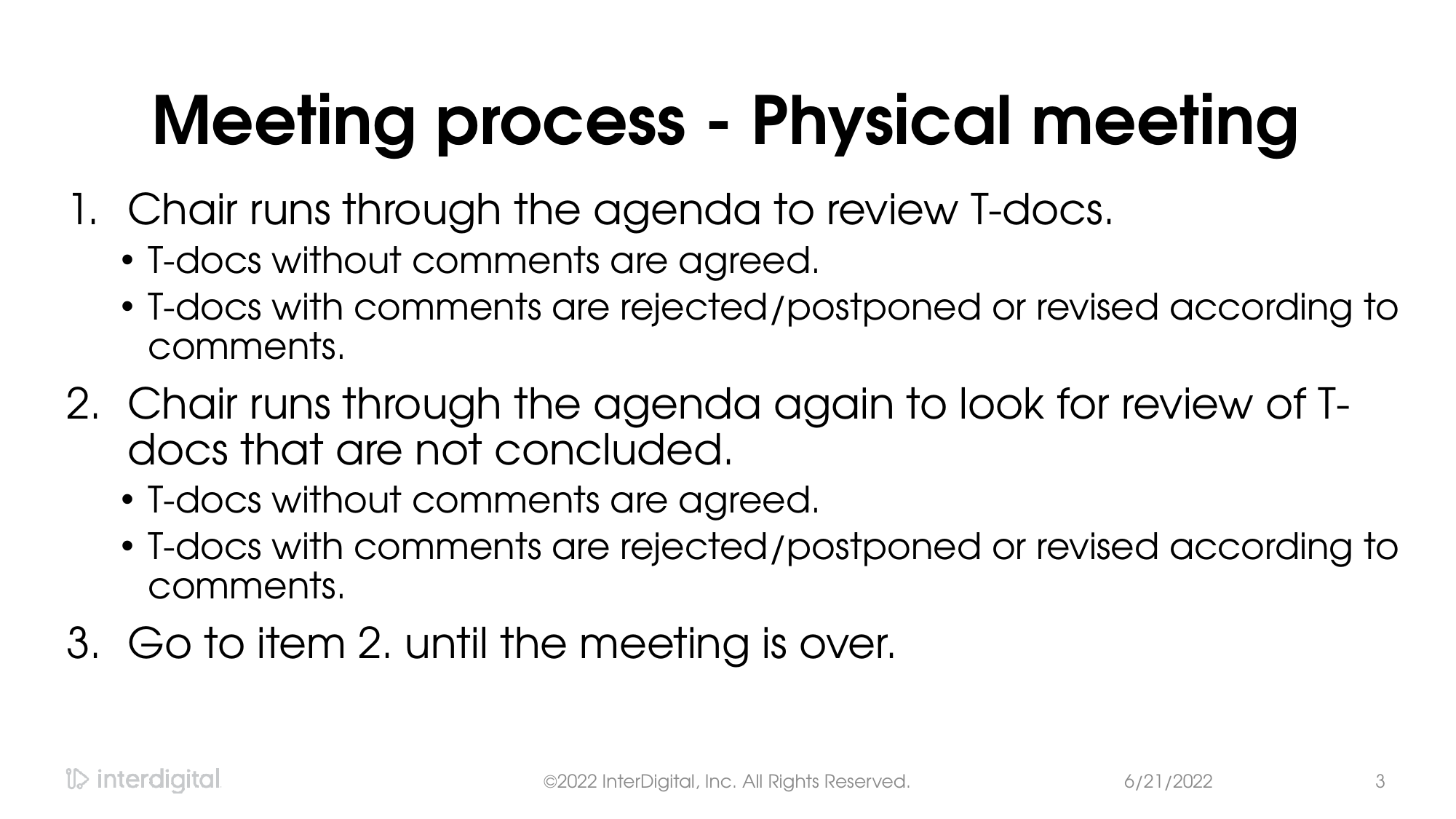

# Meeting process - Physical meeting
Chair runs through the agenda to review T-docs.
T-docs without comments are agreed.
T-docs with comments are rejected/postponed or revised according to comments.
Chair runs through the agenda again to look for review of T-docs that are not concluded.
T-docs without comments are agreed.
T-docs with comments are rejected/postponed or revised according to comments.
Go to item 2. until the meeting is over.

©2022 InterDigital, Inc. All Rights Reserved.
6/21/2022
3